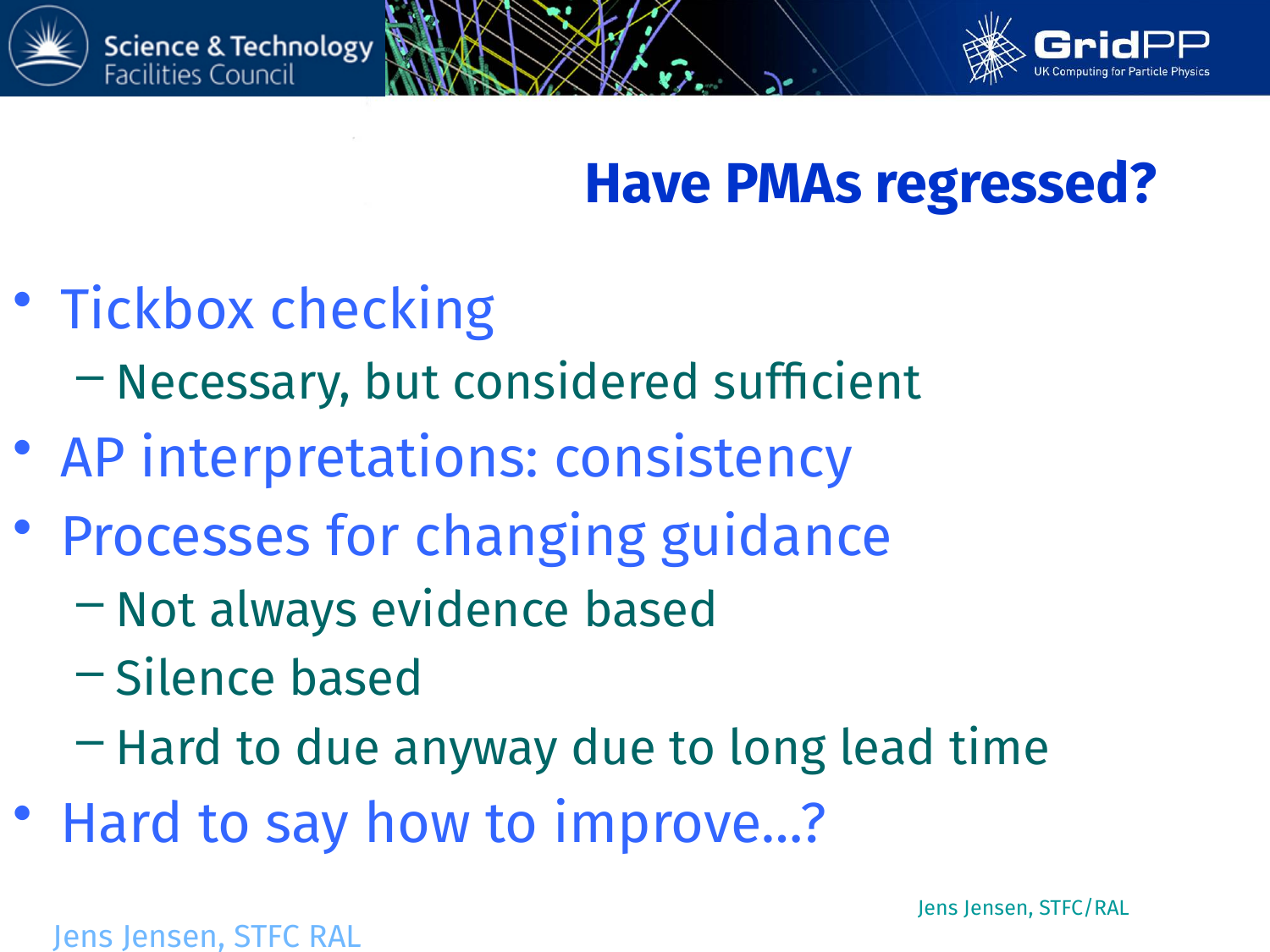

# Have PMAs regressed?
Tickbox checking
Necessary, but considered sufficient
AP interpretations: consistency
Processes for changing guidance
Not always evidence based
Silence based
Hard to due anyway due to long lead time
Hard to say how to improve…?